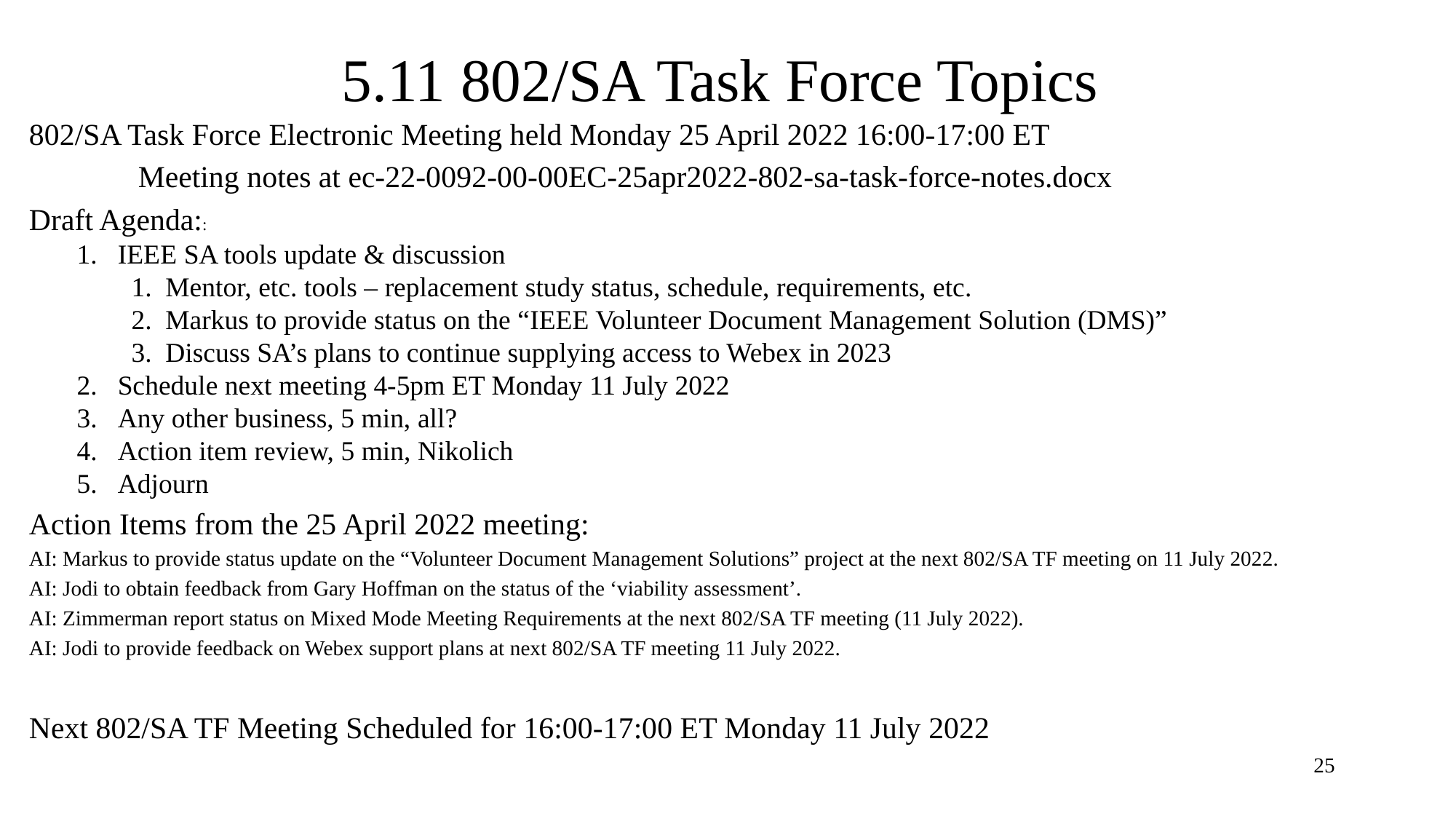

# 5.11 802/SA Task Force Topics
802/SA Task Force Electronic Meeting held Monday 25 April 2022 16:00-17:00 ET
	Meeting notes at ec-22-0092-00-00EC-25apr2022-802-sa-task-force-notes.docx

Draft Agenda::
IEEE SA tools update & discussion
Mentor, etc. tools – replacement study status, schedule, requirements, etc.
Markus to provide status on the “IEEE Volunteer Document Management Solution (DMS)”
Discuss SA’s plans to continue supplying access to Webex in 2023
Schedule next meeting 4-5pm ET Monday 11 July 2022
Any other business, 5 min, all?
Action item review, 5 min, Nikolich
Adjourn
Action Items from the 25 April 2022 meeting:
AI: Markus to provide status update on the “Volunteer Document Management Solutions” project at the next 802/SA TF meeting on 11 July 2022.
AI: Jodi to obtain feedback from Gary Hoffman on the status of the ‘viability assessment’.
AI: Zimmerman report status on Mixed Mode Meeting Requirements at the next 802/SA TF meeting (11 July 2022).
AI: Jodi to provide feedback on Webex support plans at next 802/SA TF meeting 11 July 2022.

Next 802/SA TF Meeting Scheduled for 16:00-17:00 ET Monday 11 July 2022

25